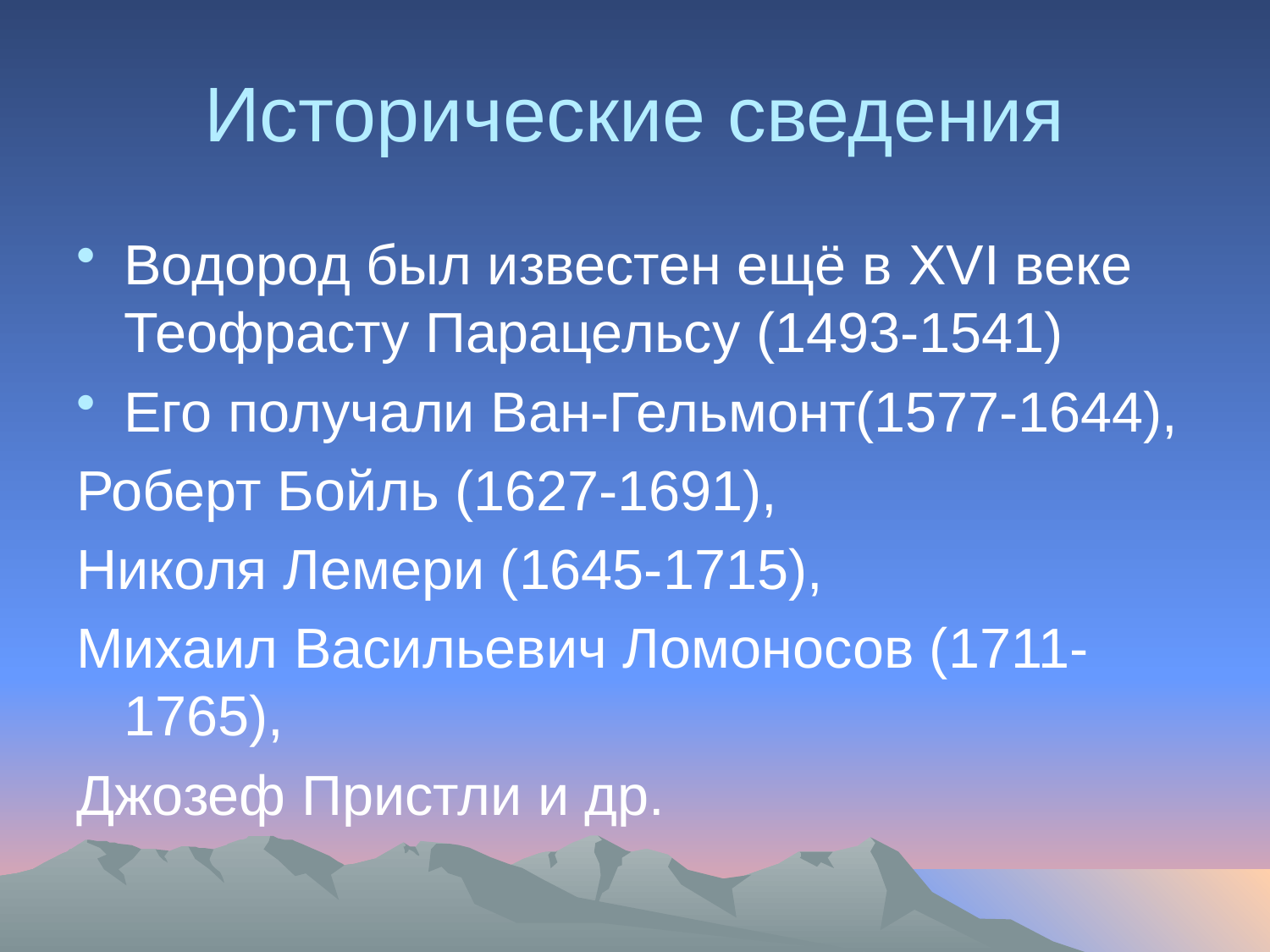

# Исторические сведения
Водород был известен ещё в XVI веке Теофрасту Парацельсу (1493-1541)
Его получали Ван-Гельмонт(1577-1644),
Роберт Бойль (1627-1691),
Николя Лемери (1645-1715),
Михаил Васильевич Ломоносов (1711-1765),
Джозеф Пристли и др.